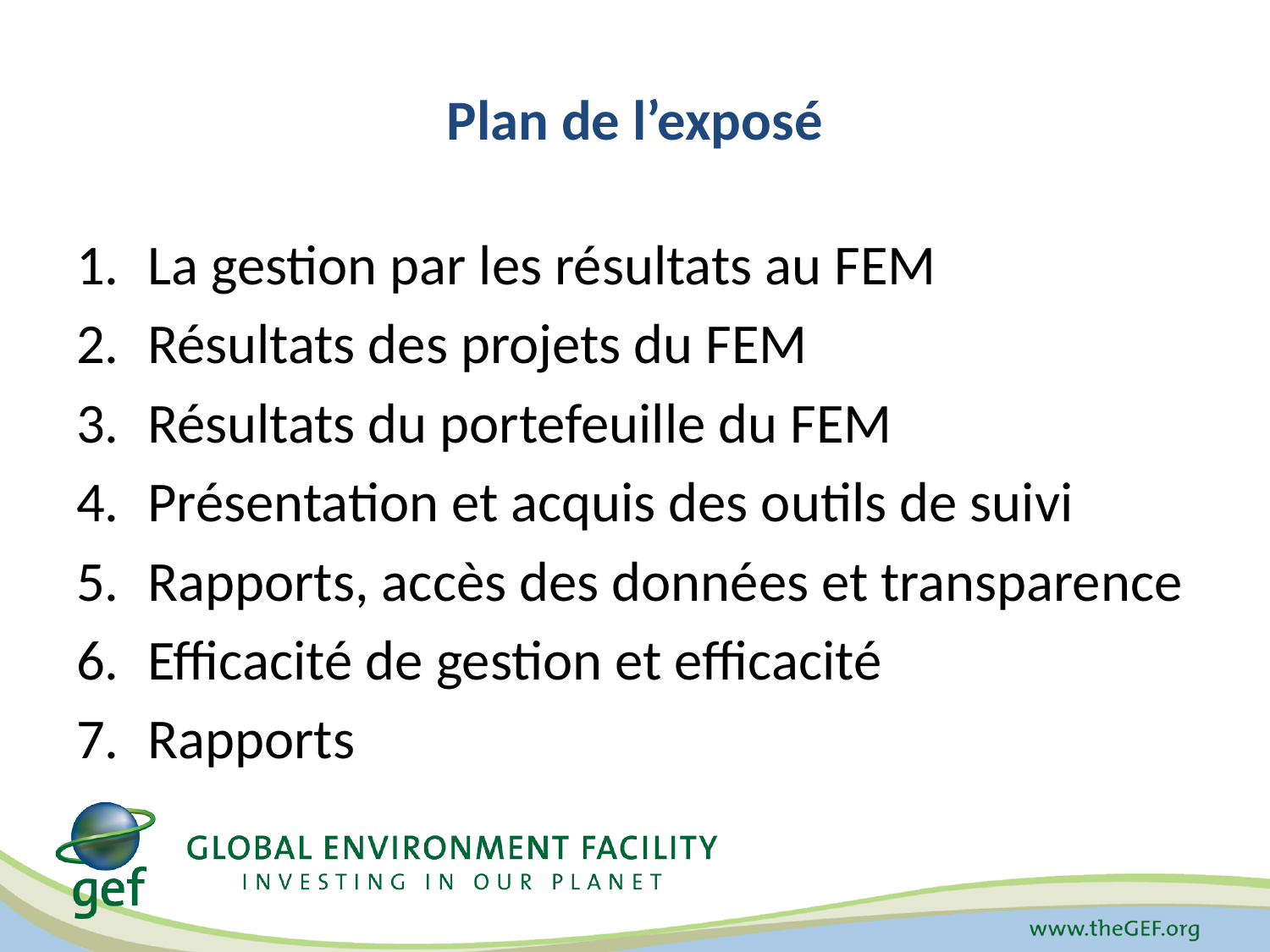

# Plan de l’exposé
La gestion par les résultats au FEM
Résultats des projets du FEM
Résultats du portefeuille du FEM
Présentation et acquis des outils de suivi
Rapports, accès des données et transparence
Efficacité de gestion et efficacité
Rapports